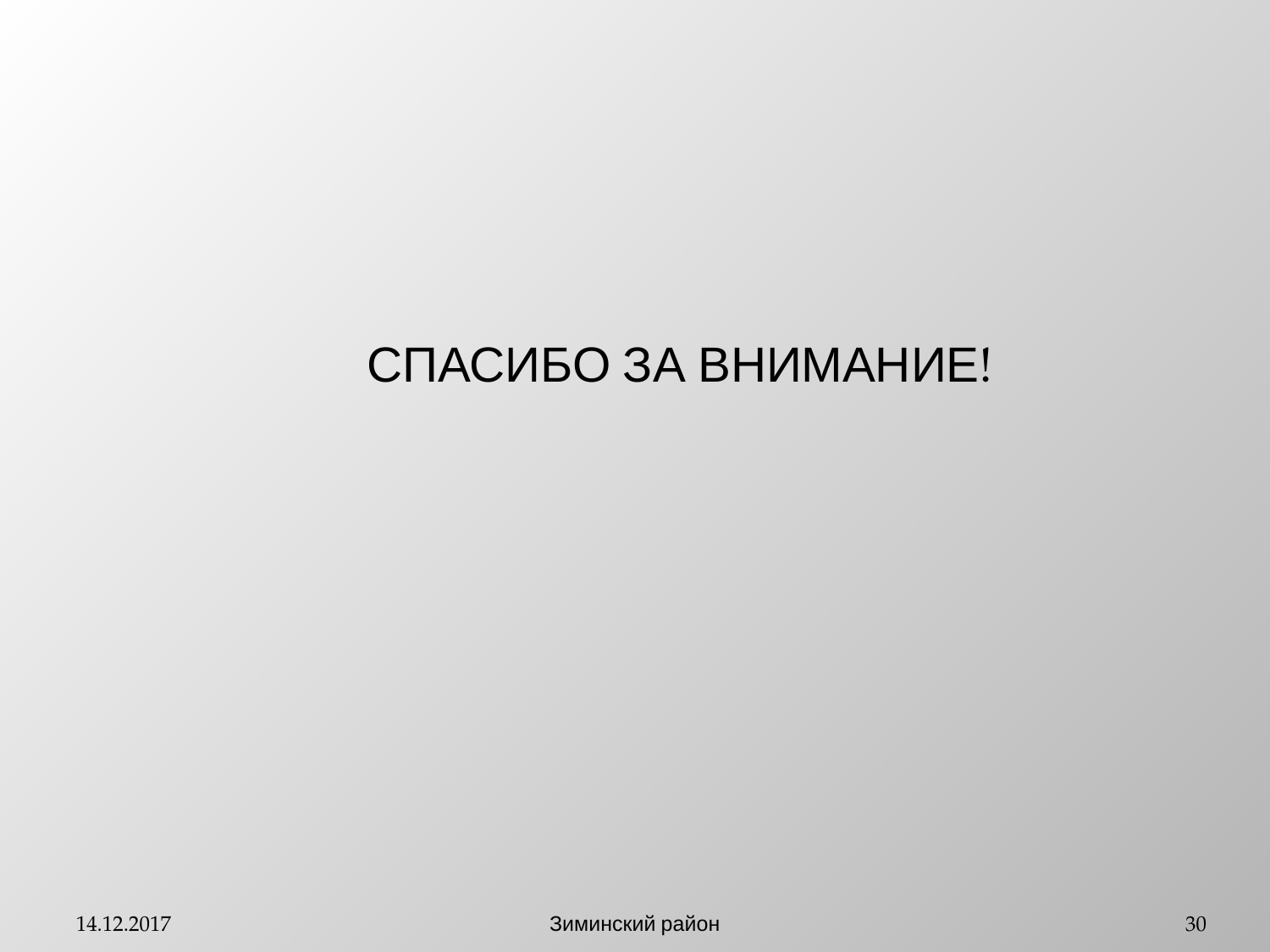

СПАСИБО ЗА ВНИМАНИЕ!
14.12.2017
Зиминский район
30